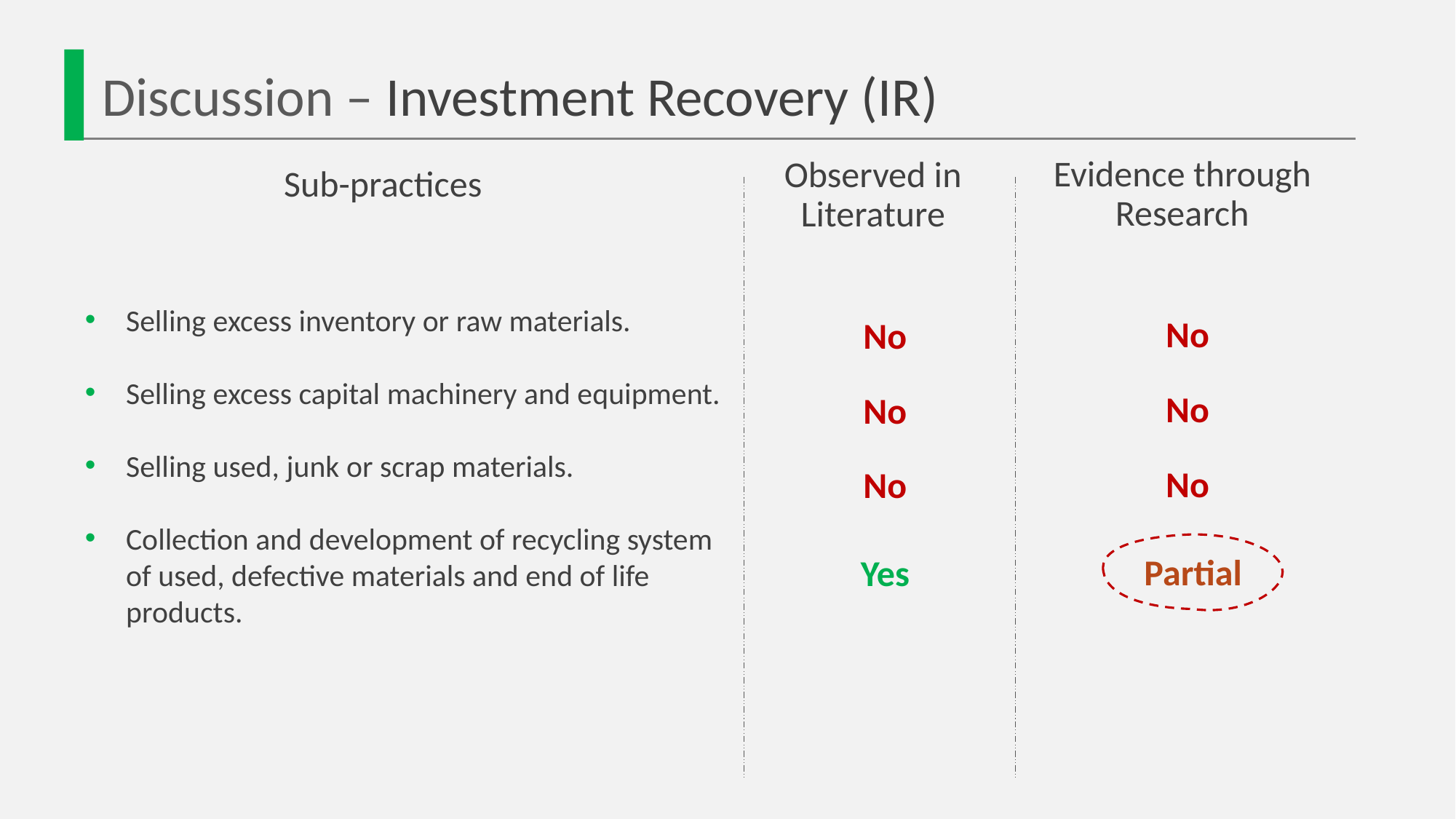

Discussion – Investment Recovery (IR)

Sub-practices
Observed in Literature
Evidence through Research
Selling excess inventory or raw materials.

Selling excess capital machinery and equipment.

Selling used, junk or scrap materials.

Collection and development of recycling system of used, defective materials and end of life products.

No
No
No
No
No
No

Partial
Yes